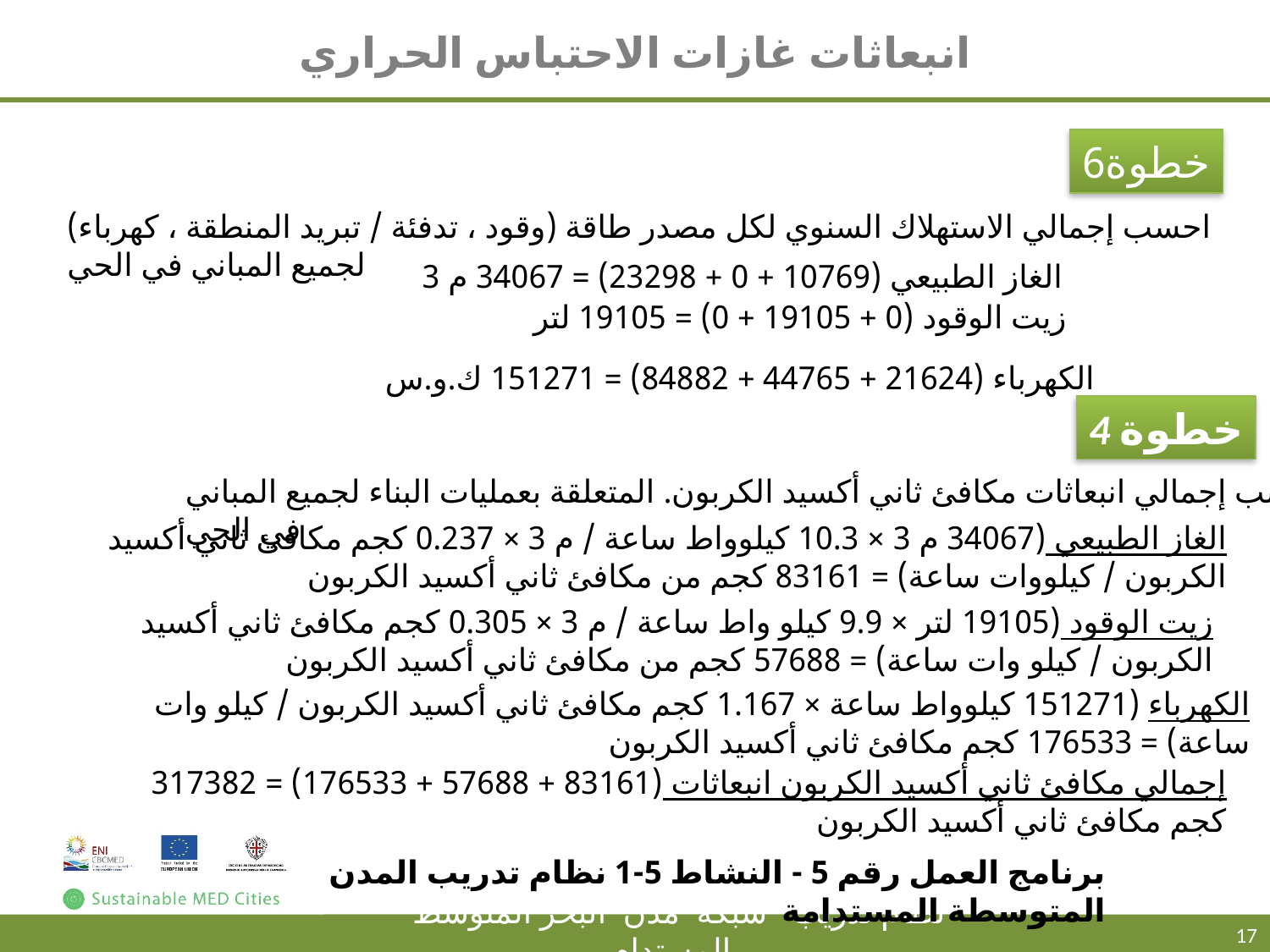

# انبعاثات غازات الاحتباس الحراري
خطوة6
احسب إجمالي الاستهلاك السنوي لكل مصدر طاقة (وقود ، تدفئة / تبريد المنطقة ، كهرباء) لجميع المباني في الحي
الغاز الطبيعي (10769 + 0 + 23298) = 34067 م 3
زيت الوقود (0 + 19105 + 0) = 19105 لتر
الكهرباء (21624 + 44765 + 84882) = 151271 ك.و.س
خطوة 4
احسب إجمالي انبعاثات مكافئ ثاني أكسيد الكربون. المتعلقة بعمليات البناء لجميع المباني في الحي
الغاز الطبيعي (34067 م 3 × 10.3 كيلوواط ساعة / م 3 × 0.237 كجم مكافئ ثاني أكسيد الكربون / كيلووات ساعة) = 83161 كجم من مكافئ ثاني أكسيد الكربون
زيت الوقود (19105 لتر × 9.9 كيلو واط ساعة / م 3 × 0.305 كجم مكافئ ثاني أكسيد الكربون / كيلو وات ساعة) = 57688 كجم من مكافئ ثاني أكسيد الكربون
الكهرباء (151271 كيلوواط ساعة × 1.167 كجم مكافئ ثاني أكسيد الكربون / كيلو وات ساعة) = 176533 كجم مكافئ ثاني أكسيد الكربون
إجمالي مكافئ ثاني أكسيد الكربون انبعاثات (83161 + 57688 + 176533) = 317382 كجم مكافئ ثاني أكسيد الكربون
وحدة التدريب 4

برنامج العمل رقم 5 - النشاط 5-1 نظام تدريب المدن المتوسطة المستدامة
17
نظام تدريب   شبكة  مدن  البحر المتوسط   المستدام